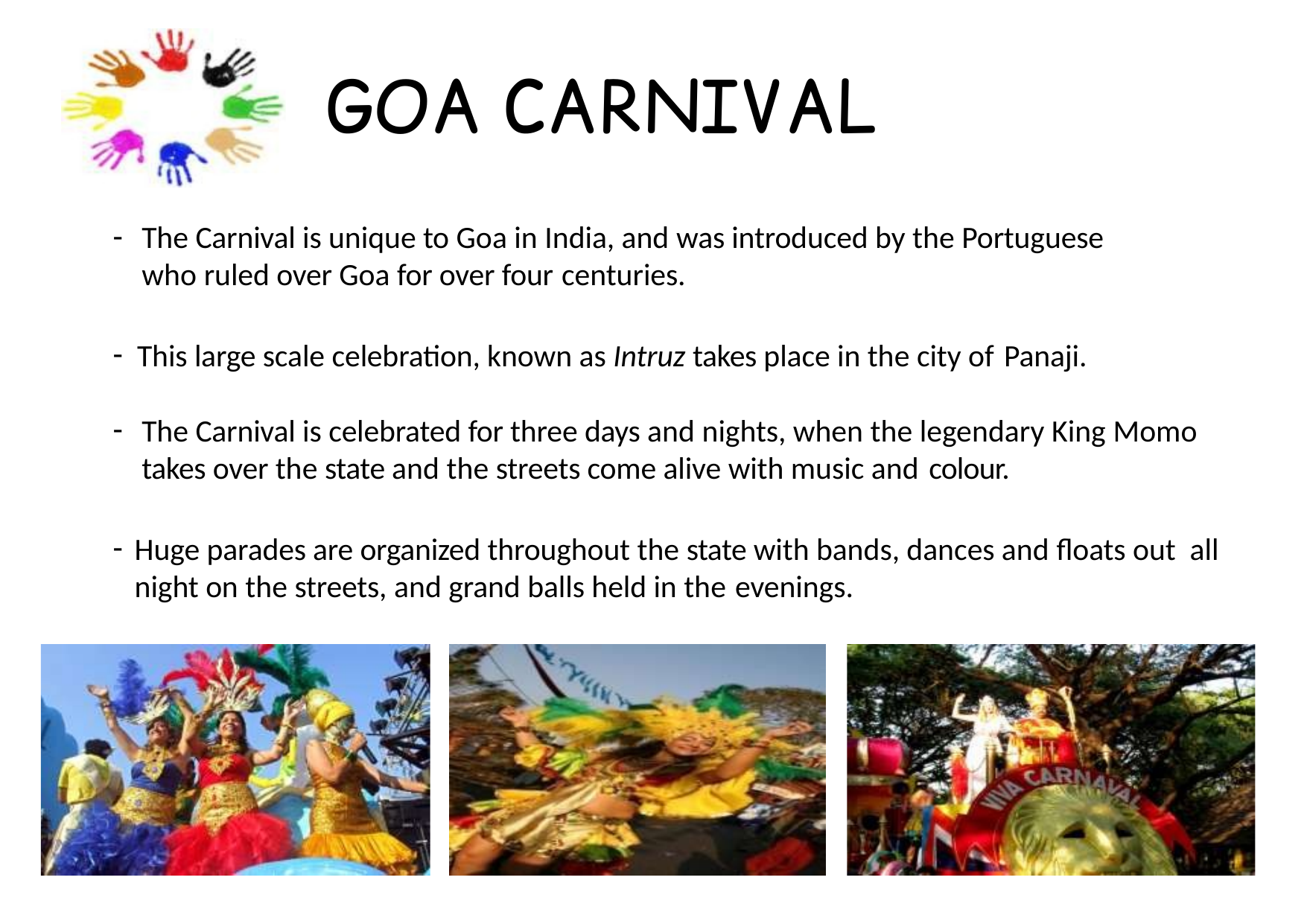

# GOA CARNIVAL
The Carnival is unique to Goa in India, and was introduced by the Portuguese  who ruled over Goa for over four centuries.

This large scale celebration, known as Intruz takes place in the city of Panaji.

The Carnival is celebrated for three days and nights, when the legendary King Momo  takes over the state and the streets come alive with music and colour.

Huge parades are organized throughout the state with bands, dances and floats out  all night on the streets, and grand balls held in the evenings.